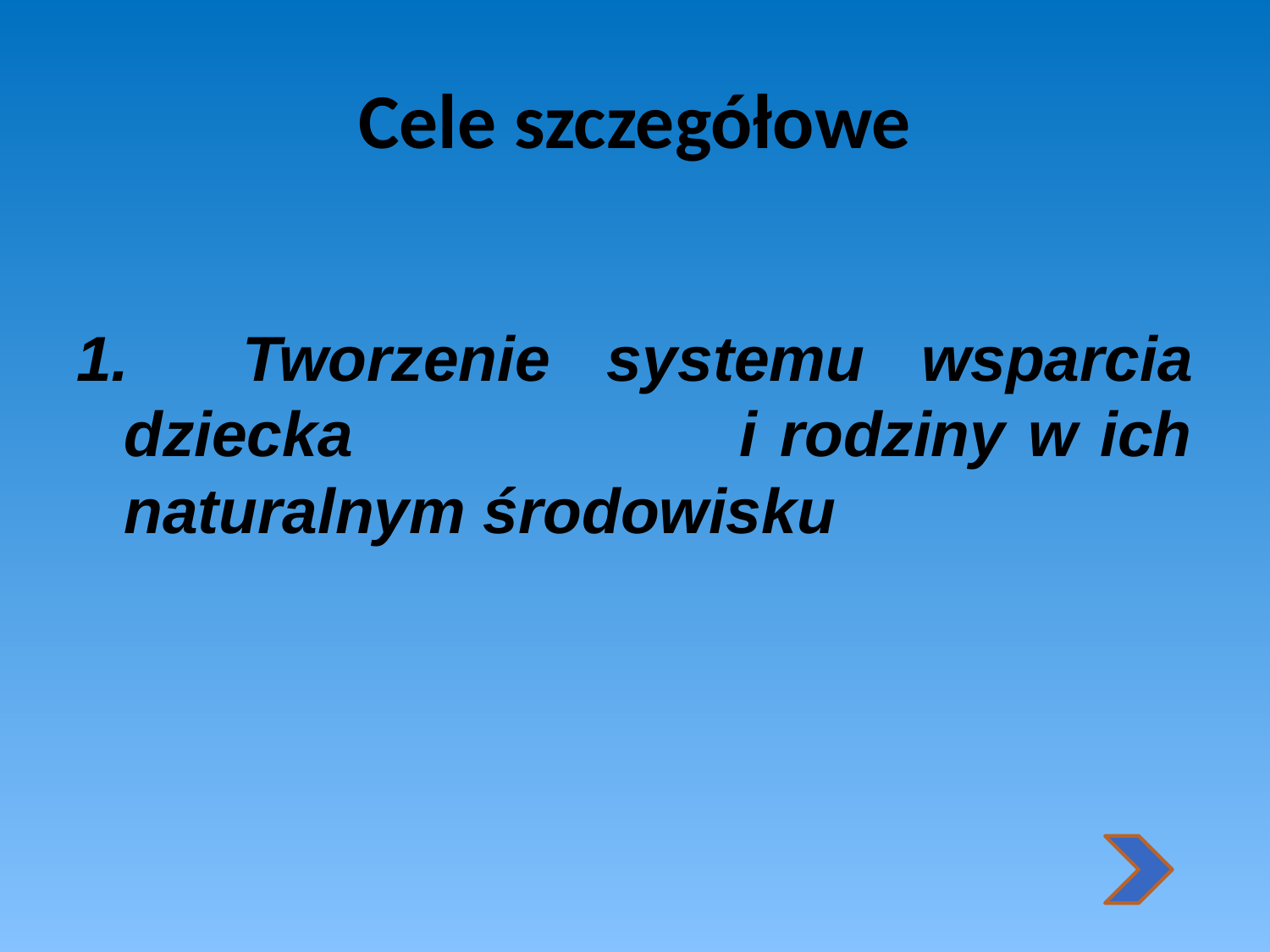

# Cele szczegółowe

1.  Tworzenie systemu wsparcia dziecka                 i rodziny w ich naturalnym środowisku